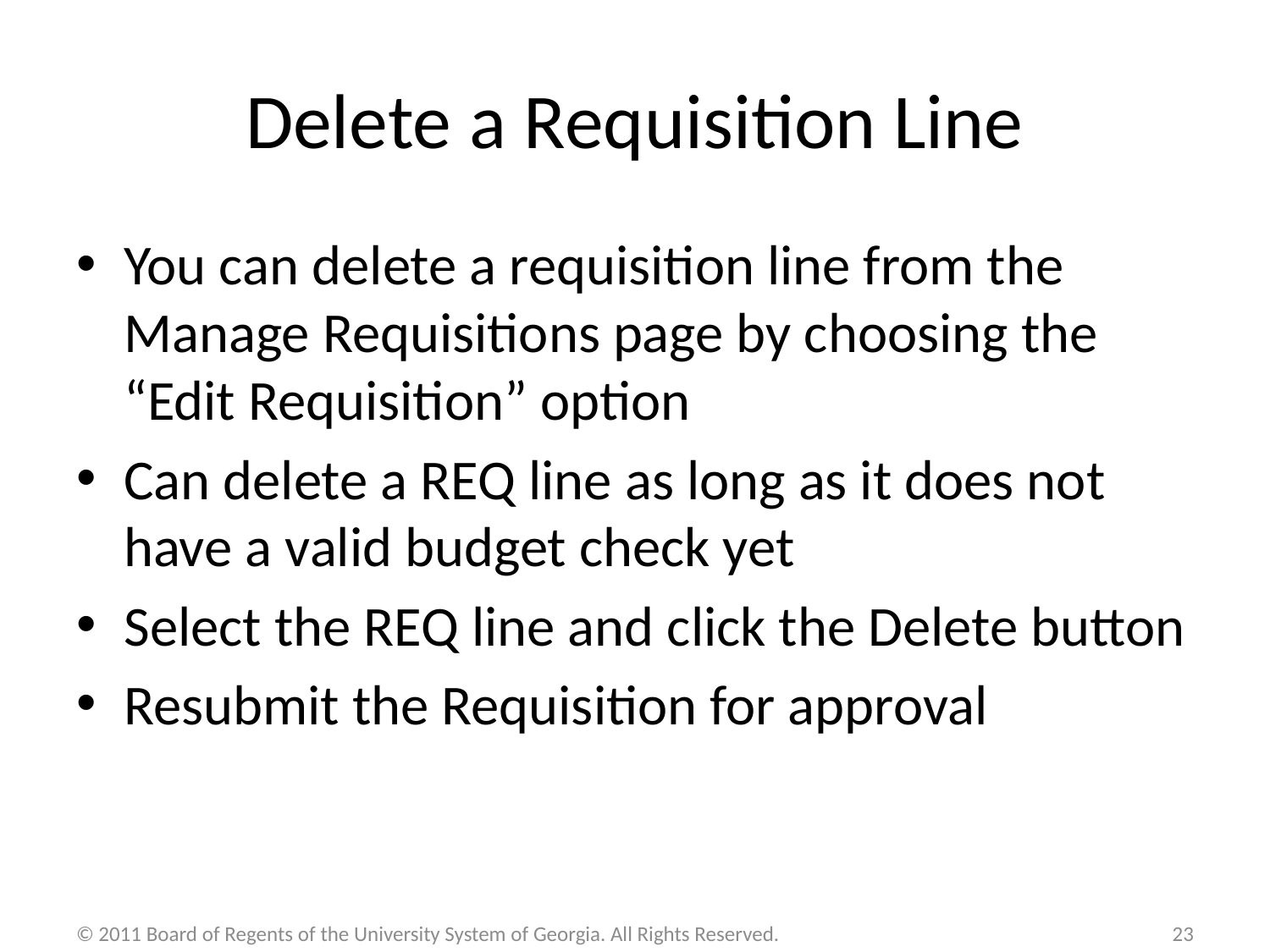

# Delete a Requisition Line
You can delete a requisition line from the Manage Requisitions page by choosing the “Edit Requisition” option
Can delete a REQ line as long as it does not have a valid budget check yet
Select the REQ line and click the Delete button
Resubmit the Requisition for approval
© 2011 Board of Regents of the University System of Georgia. All Rights Reserved.
23